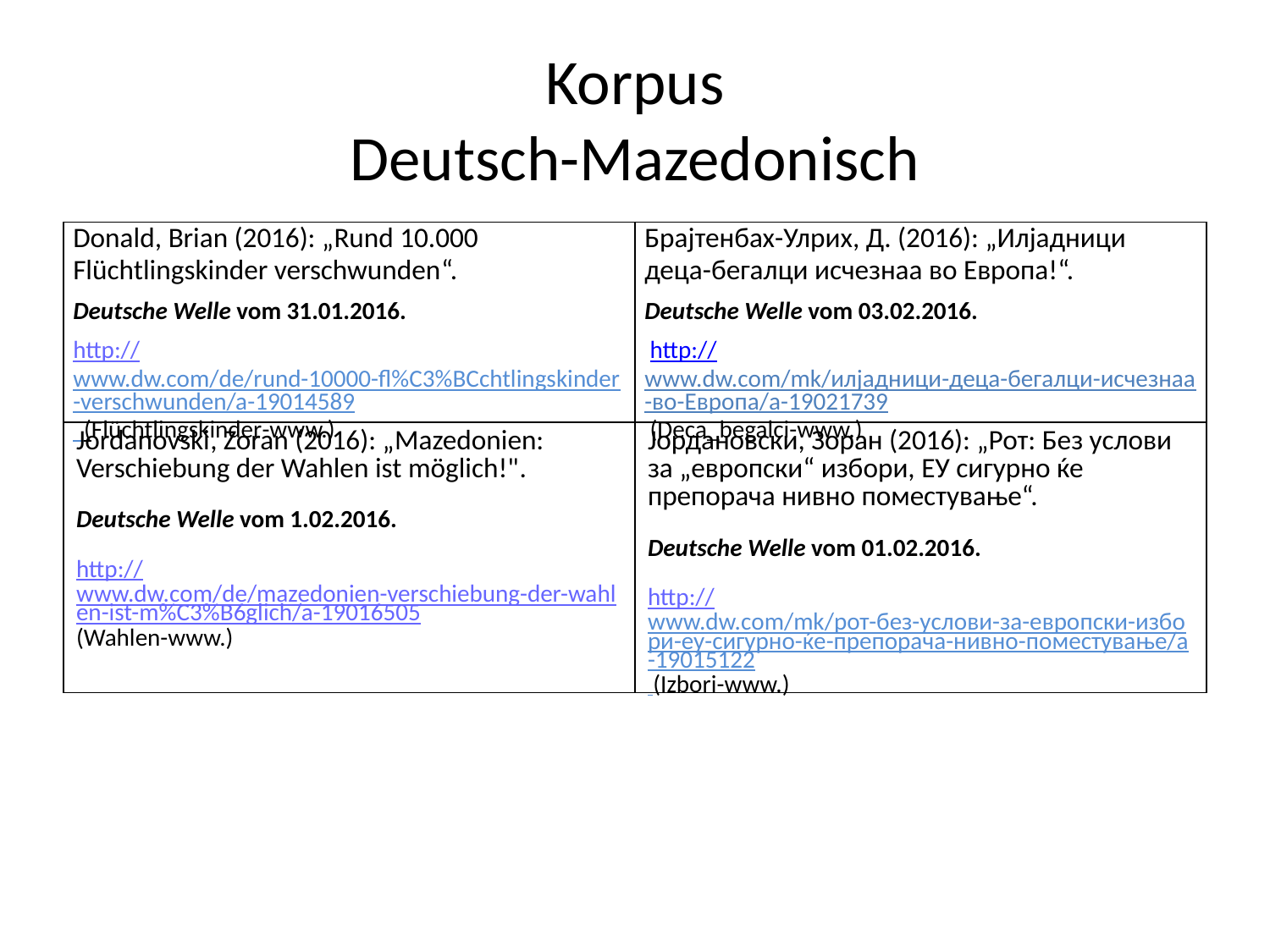

# Korpus Deutsch-Mazedonisch
| Donald, Brian (2016): „Rund 10.000 Flüchtlingskinder verschwunden“. Deutsche Welle vom 31.01.2016. http://www.dw.com/de/rund-10000-fl%C3%BCchtlingskinder-verschwunden/a-19014589 (Flüchtlingskinder-www.) | Брајтенбах-Улрих, Д. (2016): „Илјадници деца-бегалци исчезнаа во Европа!“. Deutsche Welle vom 03.02.2016. http://www.dw.com/mk/илјадници-деца-бегалци-исчезнаа-во-Европа/a-19021739 (Deca\_begalci-www.) |
| --- | --- |
| Jordanovski, Zoran (2016): „Mazedonien: Verschiebung der Wahlen ist möglich!". Deutsche Welle vom 1.02.2016. http://www.dw.com/de/mazedonien-verschiebung-der-wahlen-ist-m%C3%B6glich/a-19016505 (Wahlen-www.) | Јордановски, Зоран (2016): „Рот: Без услови за „европски“ избори, ЕУ сигурно ќе препорача нивно поместување“. Deutsche Welle vom 01.02.2016. http://www.dw.com/mk/рот-без-услови-за-европски-избори-еу-сигурно-ќе-препорача-нивно-поместување/a-19015122 (Izbori-www.) |